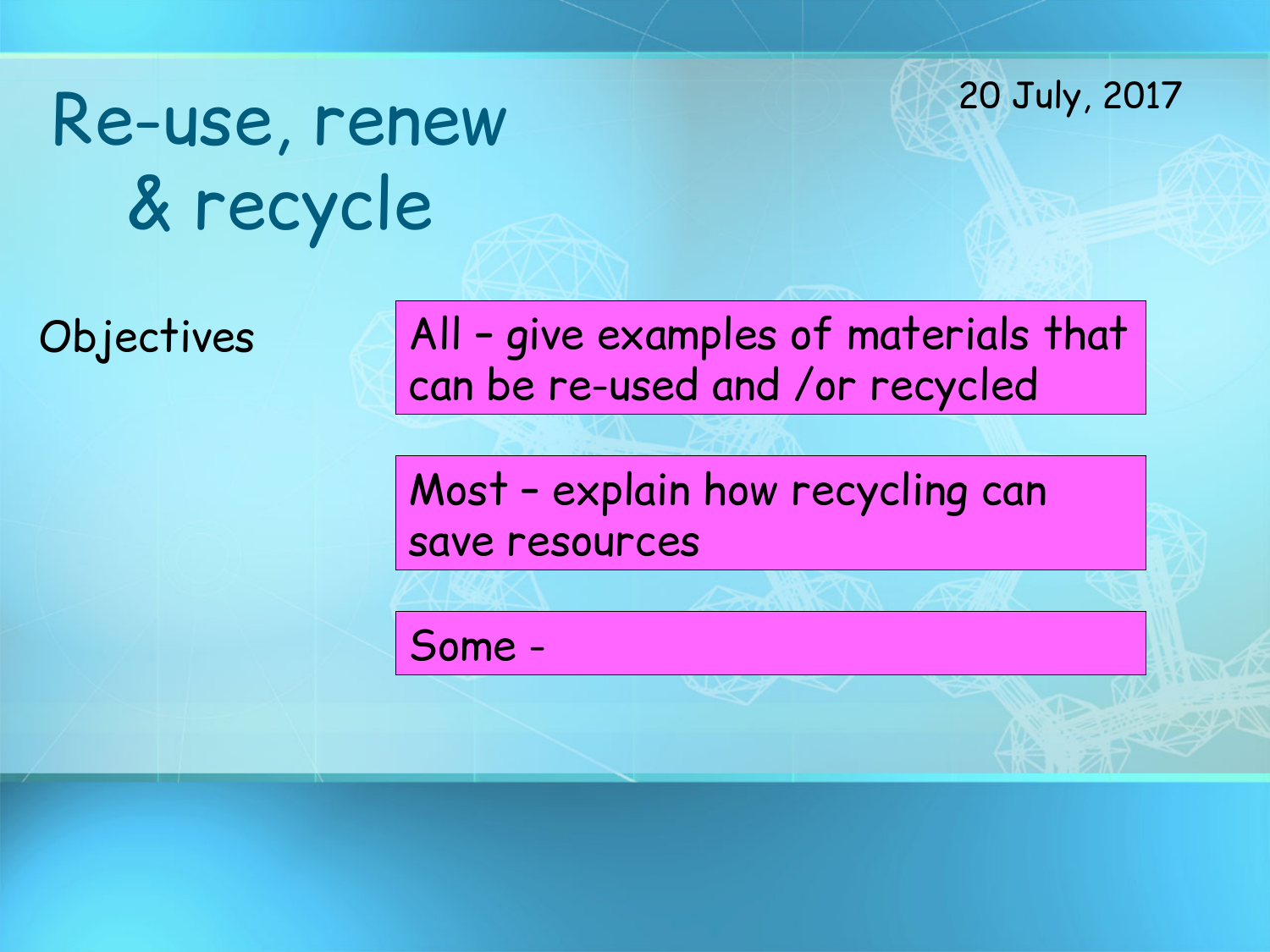

20 July, 2017
# Re-use, renew & recycle
All – give examples of materials that can be re-used and /or recycled
Objectives
Most – explain how recycling can save resources
Some -